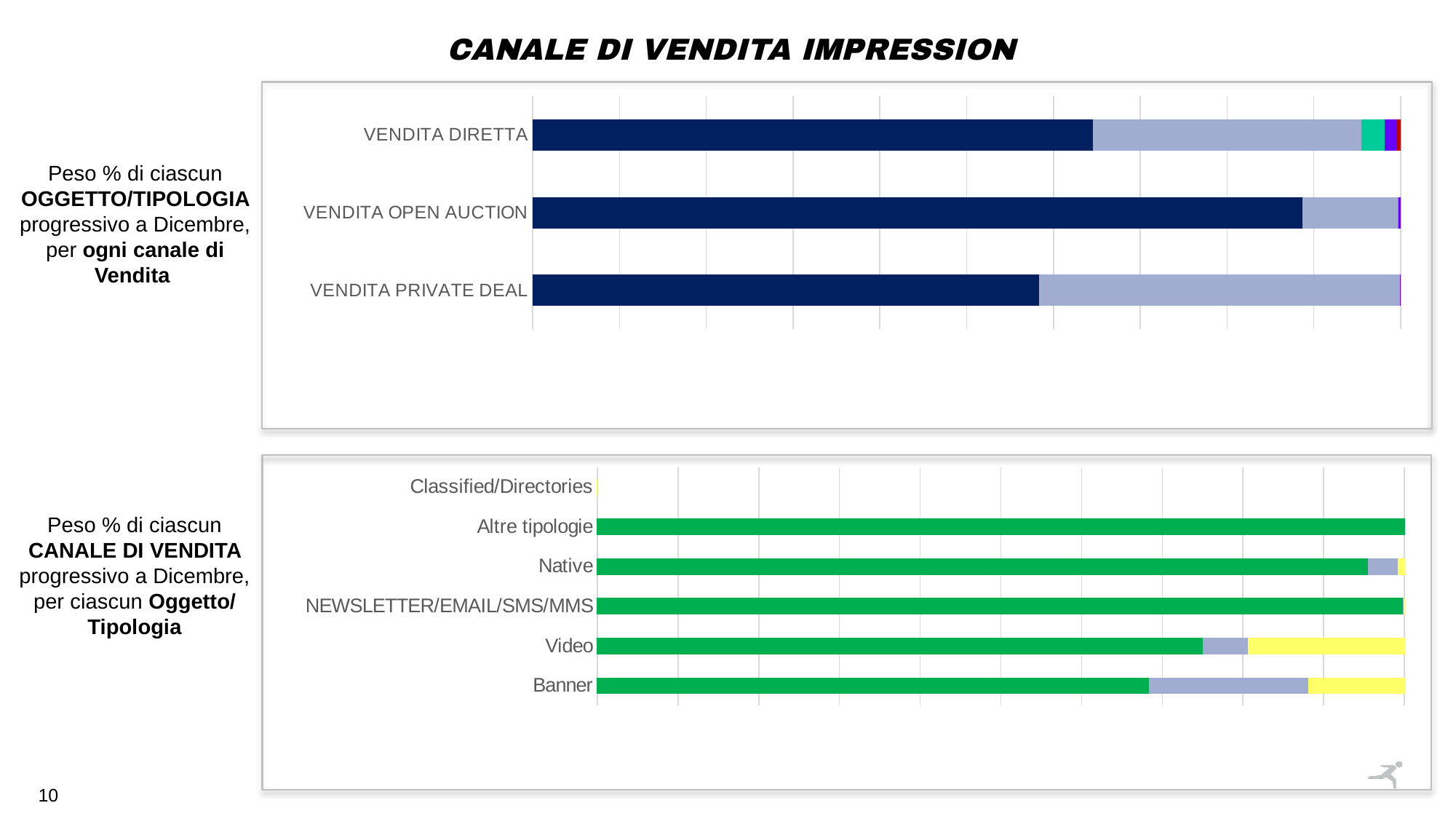

CANALE DI VENDITA IMPRESSION

### Chart

| Category | Banner | Video | NEWSLETTER/EMAIL/SMS/MMS | Classified/Directories | Native | Altre tipologie |
|---|---|---|---|---|---|---|
| VENDITA PRIVATE DEAL | 0.5831718703051987 | 0.4161448938947543 | 8.560077409978649e-05 | 0.0 | 0.0005976350259472885 | 0.0 |
| VENDITA OPEN AUCTION | 0.887180877907539 | 0.10994913464825679 | 8.768784653958937e-05 | 0.0 | 0.0027822995976646515 | 0.0 |
| VENDITA DIRETTA | 0.6451515235493491 | 0.3092753714843602 | 0.026853229771126606 | 0.0 | 0.014916852646529435 | 0.003803022548634667 |
Peso % di ciascun OGGETTO/TIPOLOGIA progressivo a Dicembre, per ogni canale di Vendita

### Chart

| Category | VENDITA DIRETTA | VENDITA OPEN AUCTION | VENDITA PRIVATE DEAL |
|---|---|---|---|
| Banner | 0.6841348622807761 | 0.19719711542570562 | 0.1186680222935184 |
| Video | 0.750346849408479 | 0.05591353268470929 | 0.19373961790681182 |
| NEWSLETTER/EMAIL/SMS/MMS | 0.9987055130785427 | 0.0006835790035589016 | 0.0006109079178984375 |
| Native | 0.955306652251696 | 0.03734890605482763 | 0.00734444169347639 |
| Altre tipologie | 1.0 | 0.0 | 0.0 |
| Classified/Directories | 0.0 | 0.0 | 0.0 |
Peso % di ciascun CANALE DI VENDITA progressivo a Dicembre, per ciascun Oggetto/
Tipologia
10